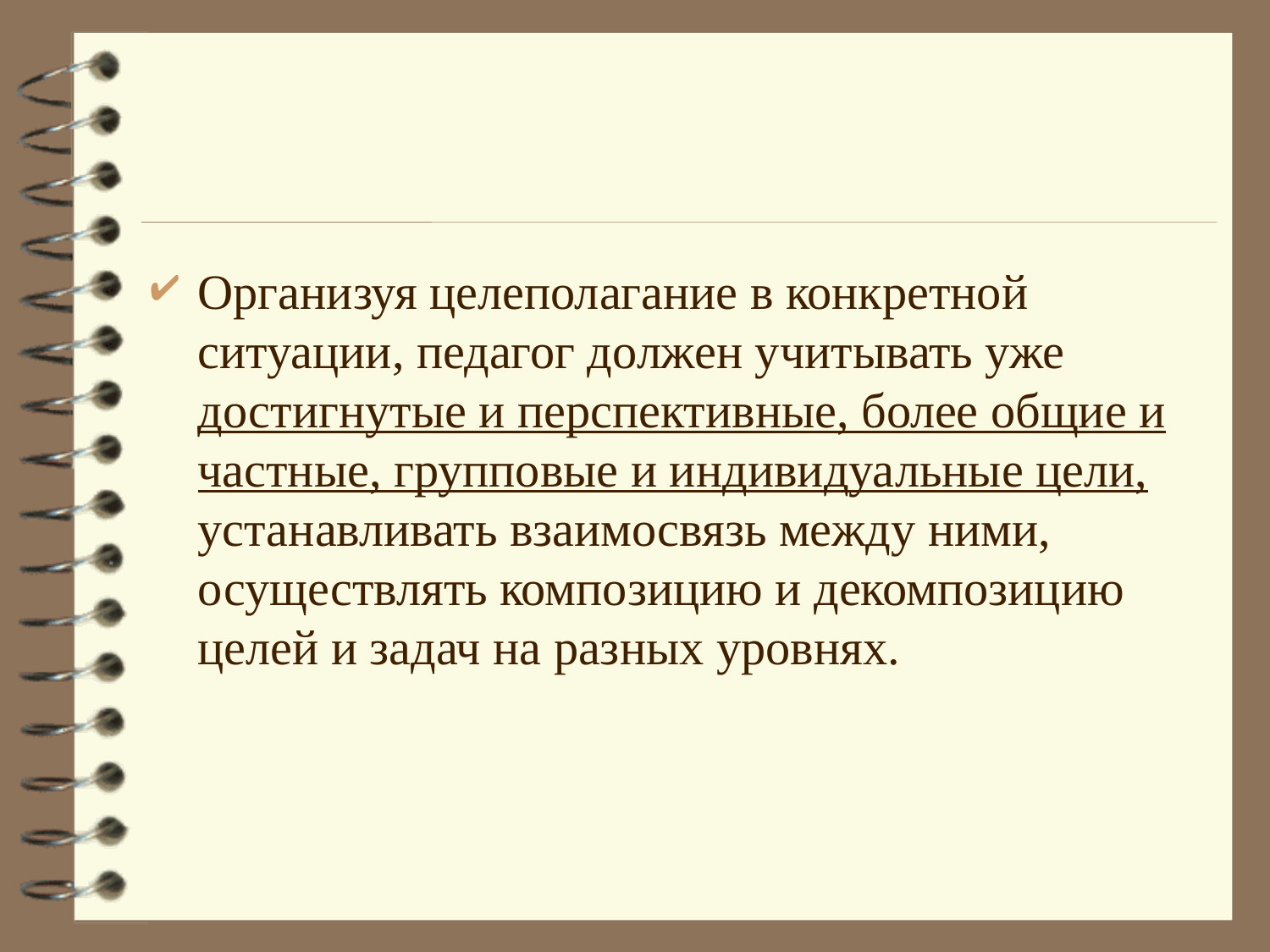

#
Организуя целеполагание в конкретной ситуации, педагог должен учитывать уже достигнутые и перспективные, более общие и частные, групповые и индивидуальные цели, устанавливать взаимосвязь между ними, осуществлять композицию и деком­позицию целей и задач на разных уровнях.